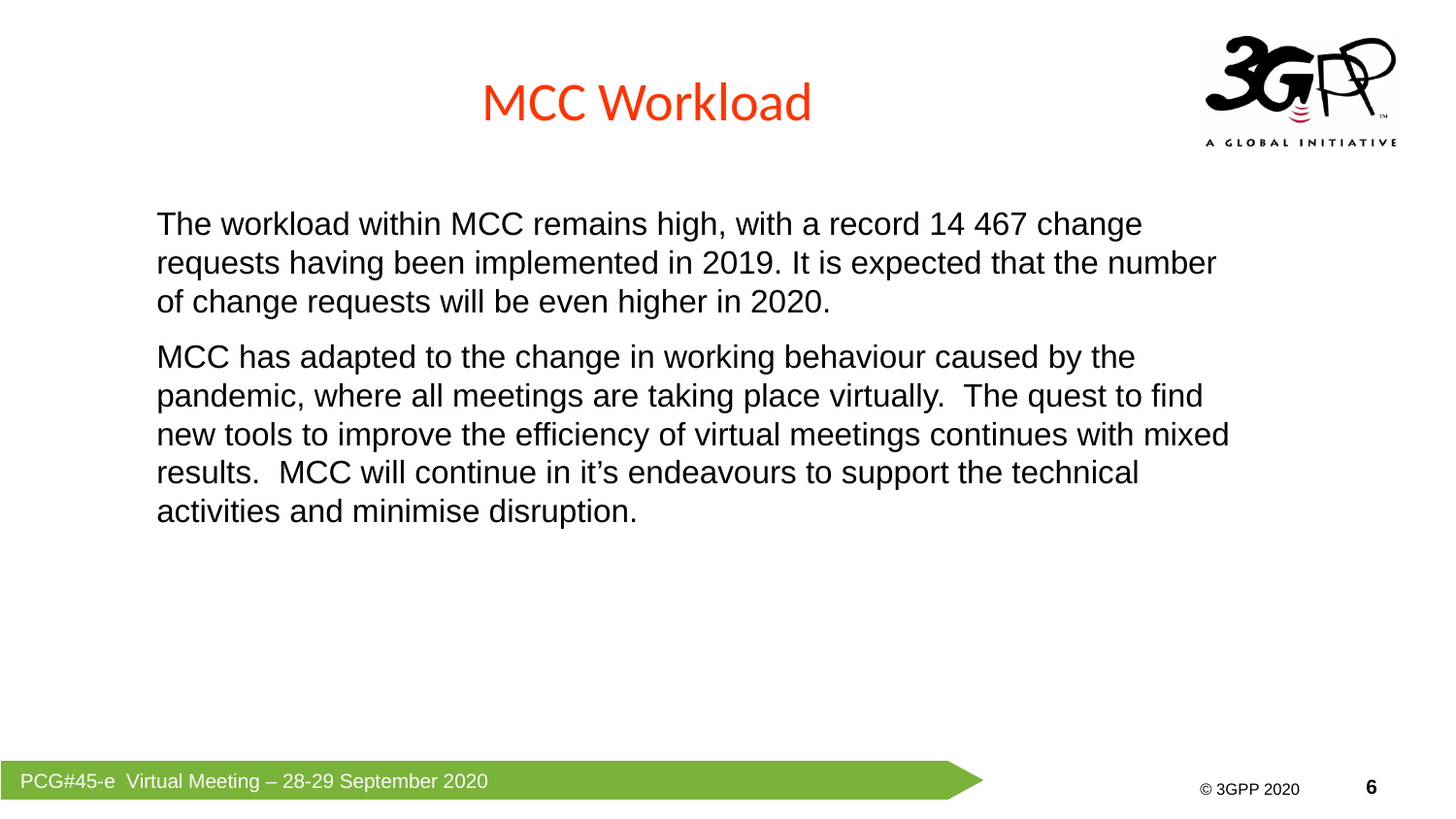

# MCC Workload
The workload within MCC remains high, with a record 14 467 change requests having been implemented in 2019. It is expected that the number of change requests will be even higher in 2020.
MCC has adapted to the change in working behaviour caused by the pandemic, where all meetings are taking place virtually.  The quest to find new tools to improve the efficiency of virtual meetings continues with mixed results.  MCC will continue in it’s endeavours to support the technical activities and minimise disruption.